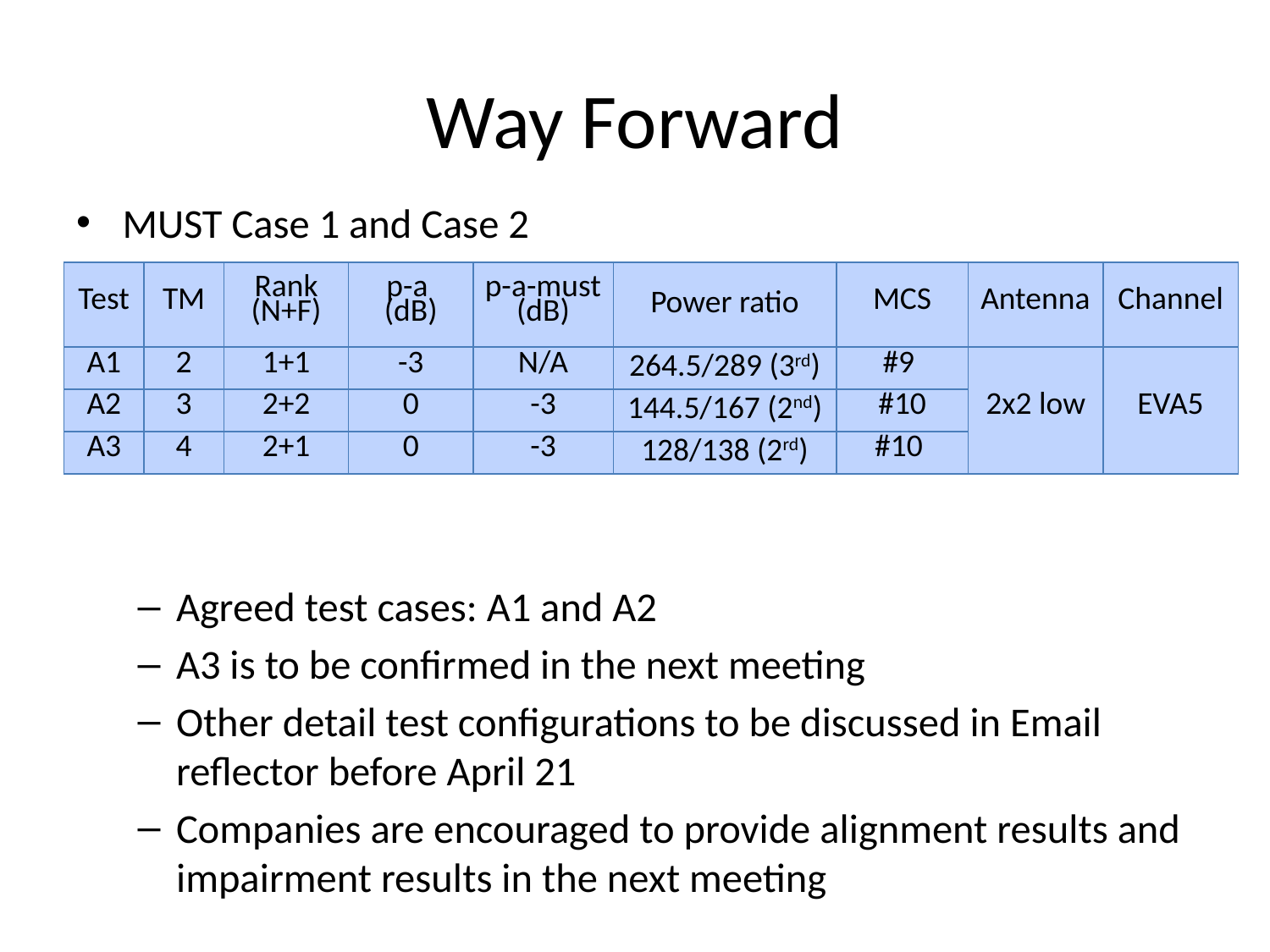

# Way Forward
MUST Case 1 and Case 2

Agreed test cases: A1 and A2
A3 is to be confirmed in the next meeting
Other detail test configurations to be discussed in Email reflector before April 21
Companies are encouraged to provide alignment results and impairment results in the next meeting
| Test | TM | Rank (N+F) | p-a (dB) | p-a-must (dB) | Power ratio | MCS | Antenna | Channel |
| --- | --- | --- | --- | --- | --- | --- | --- | --- |
| A1 | 2 | 1+1 | -3 | N/A | 264.5/289 (3rd) | #9 | 2x2 low | EVA5 |
| A2 | 3 | 2+2 | 0 | -3 | 144.5/167 (2nd) | #10 |  |  |
| A3 | 4 | 2+1 | 0 | -3 | 128/138 (2rd) | #10 |  |  |